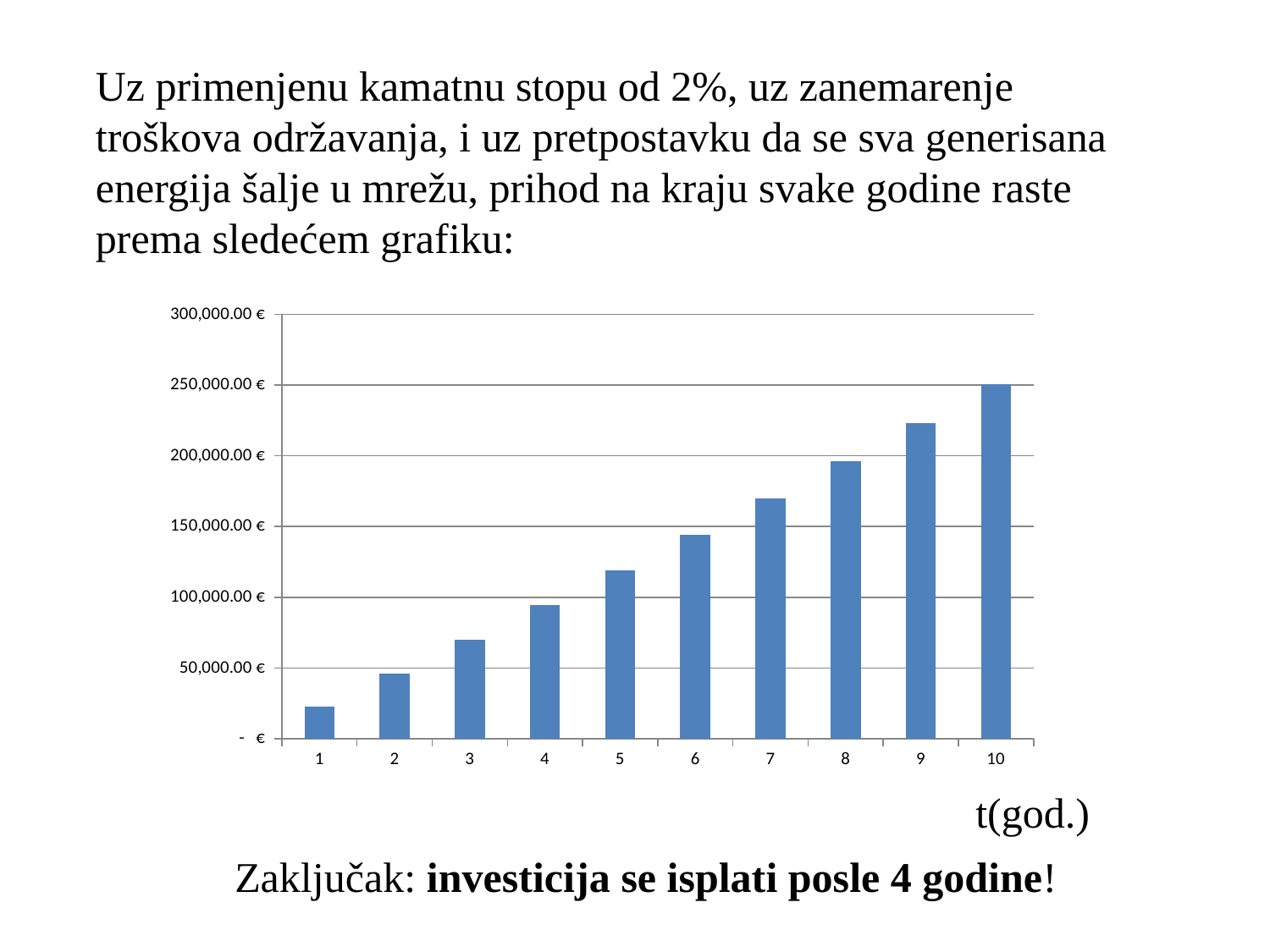

Uz primenjenu kamatnu stopu od 2%, uz zanemarenje troškova održavanja, i uz pretpostavku da se sva generisana energija šalje u mrežu, prihod na kraju svake godine raste prema sledećem grafiku:

### Chart

| Category |  |
|---|---|
t(god.)
Zaključak: investicija se isplati posle 4 godine!